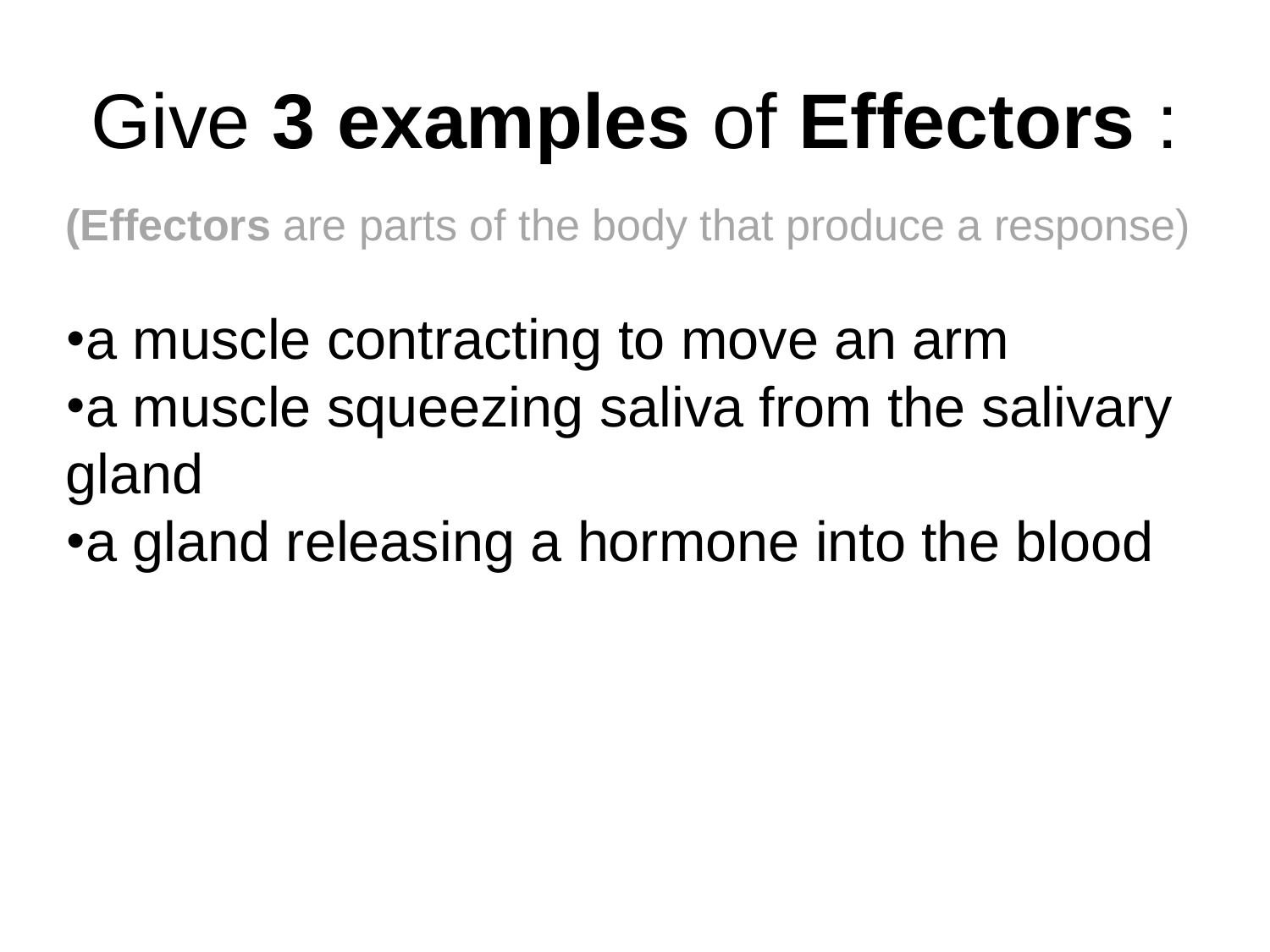

# Give 3 examples of Effectors :
(Effectors are parts of the body that produce a response)

a muscle contracting to move an arm
a muscle squeezing saliva from the salivary gland
a gland releasing a hormone into the blood